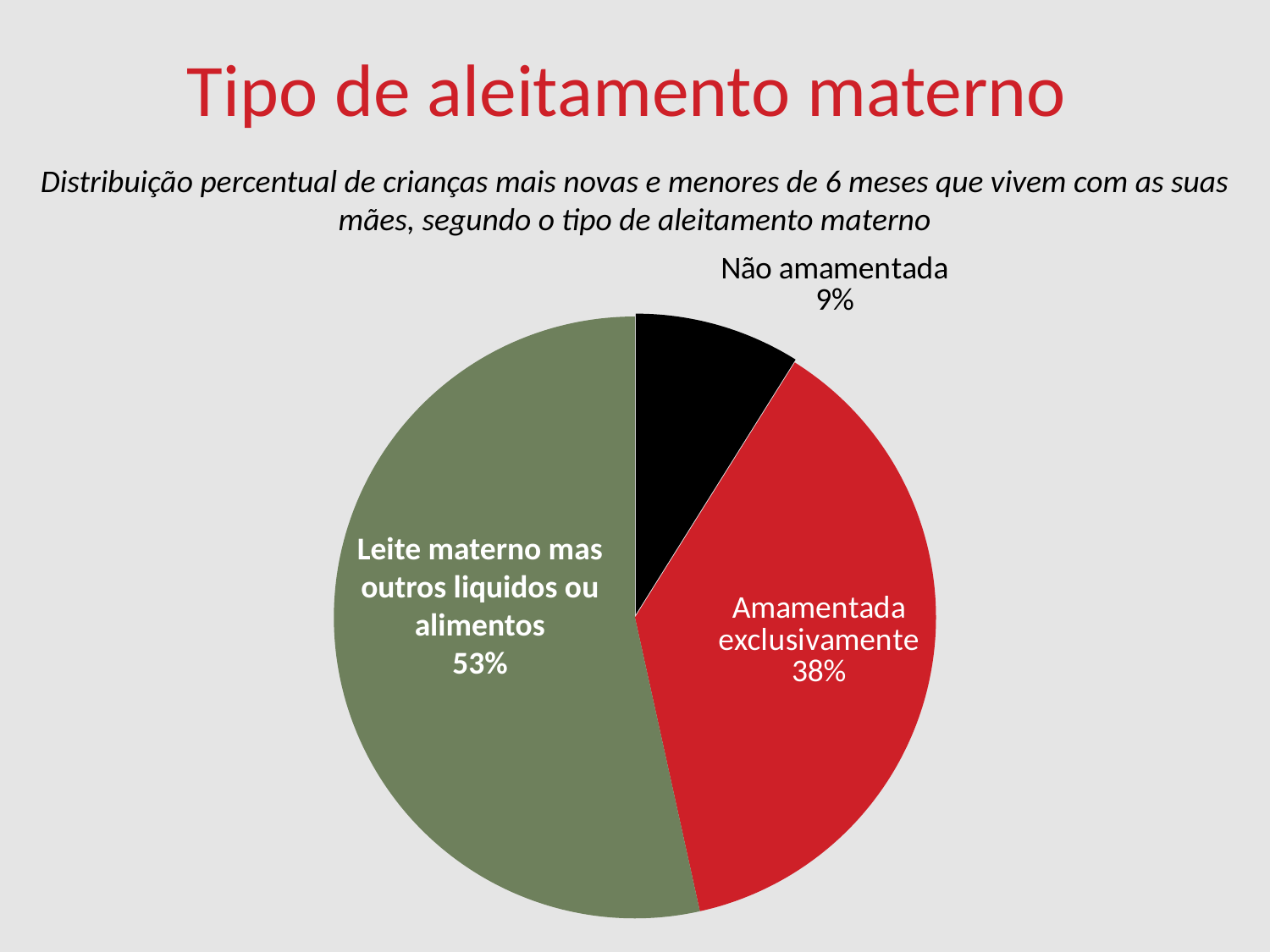

Tipo de aleitamento materno
Distribuição percentual de crianças mais novas e menores de 6 meses que vivem com as suas mães, segundo o tipo de aleitamento materno

### Chart

| Category | Sales |
|---|---|
| Não amamentada | 9.0 |
| Amamentada exclusivamente | 38.0 |
| Leite materno mais outros liquidos ou alimentos | 54.0 |
Leite materno mas outros liquidos ou alimentos
53%